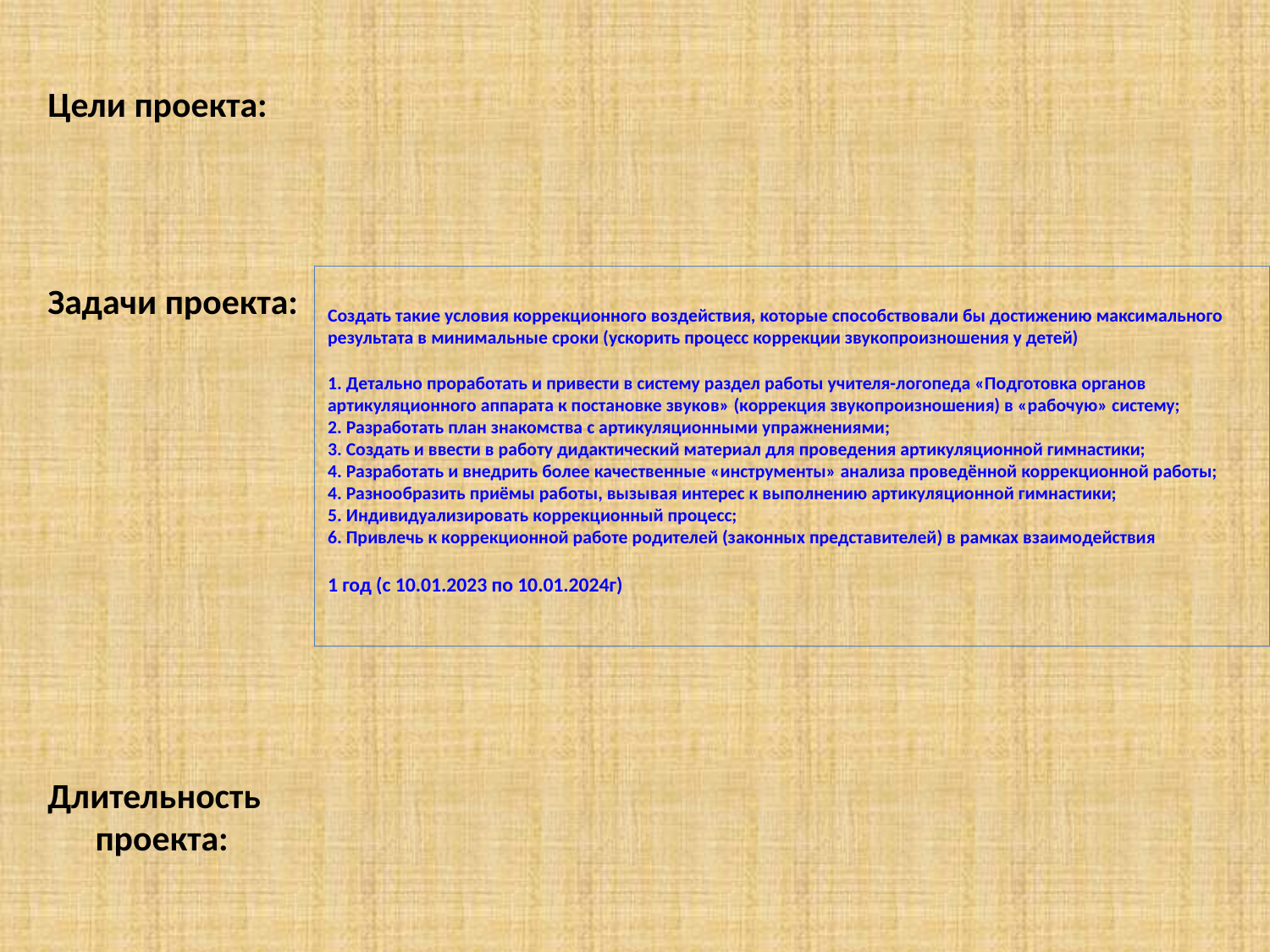

Цели проекта:

Задачи проекта:

Длительность проекта:
# Создать такие условия коррекционного воздействия, которые способствовали бы достижению максимального результата в минимальные сроки (ускорить процесс коррекции звукопроизношения у детей) 1. Детально проработать и привести в систему раздел работы учителя-логопеда «Подготовка органов артикуляционного аппарата к постановке звуков» (коррекция звукопроизношения) в «рабочую» систему; 2. Разработать план знакомства с артикуляционными упражнениями; 3. Создать и ввести в работу дидактический материал для проведения артикуляционной гимнастики; 4. Разработать и внедрить более качественные «инструменты» анализа проведённой коррекционной работы; 4. Разнообразить приёмы работы, вызывая интерес к выполнению артикуляционной гимнастики; 5. Индивидуализировать коррекционный процесс; 6. Привлечь к коррекционной работе родителей (законных представителей) в рамках взаимодействия 1 год (с 10.01.2023 по 10.01.2024г)